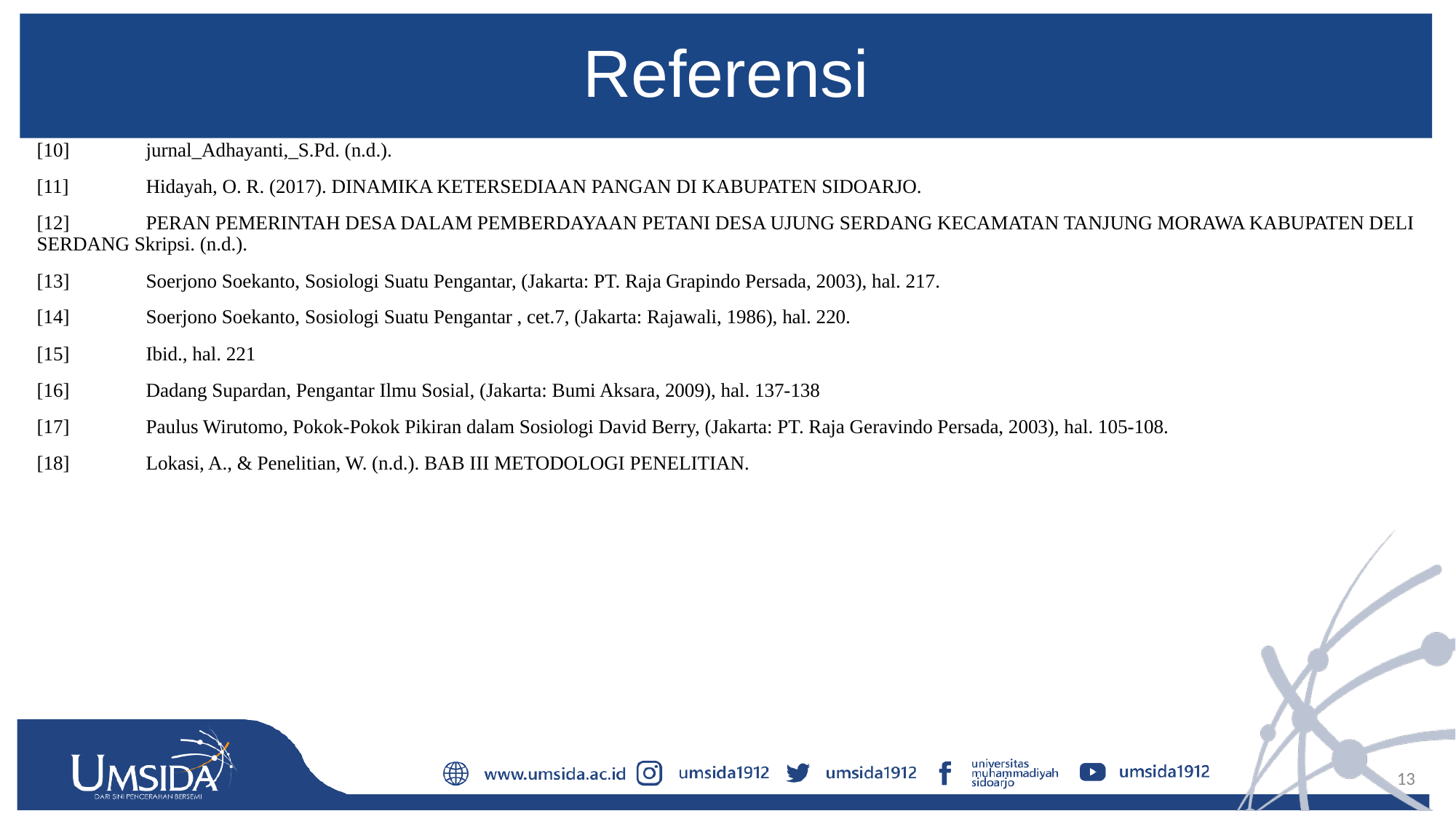

# Referensi
[10]	jurnal_Adhayanti,_S.Pd. (n.d.).
[11]	Hidayah, O. R. (2017). DINAMIKA KETERSEDIAAN PANGAN DI KABUPATEN SIDOARJO.
[12]	PERAN PEMERINTAH DESA DALAM PEMBERDAYAAN PETANI DESA UJUNG SERDANG KECAMATAN TANJUNG MORAWA KABUPATEN DELI SERDANG Skripsi. (n.d.).
[13]	Soerjono Soekanto, Sosiologi Suatu Pengantar, (Jakarta: PT. Raja Grapindo Persada, 2003), hal. 217.
[14]	Soerjono Soekanto, Sosiologi Suatu Pengantar , cet.7, (Jakarta: Rajawali, 1986), hal. 220.
[15]	Ibid., hal. 221
[16]	Dadang Supardan, Pengantar Ilmu Sosial, (Jakarta: Bumi Aksara, 2009), hal. 137-138
[17]	Paulus Wirutomo, Pokok-Pokok Pikiran dalam Sosiologi David Berry, (Jakarta: PT. Raja Geravindo Persada, 2003), hal. 105-108.
[18]	Lokasi, A., & Penelitian, W. (n.d.). BAB III METODOLOGI PENELITIAN.